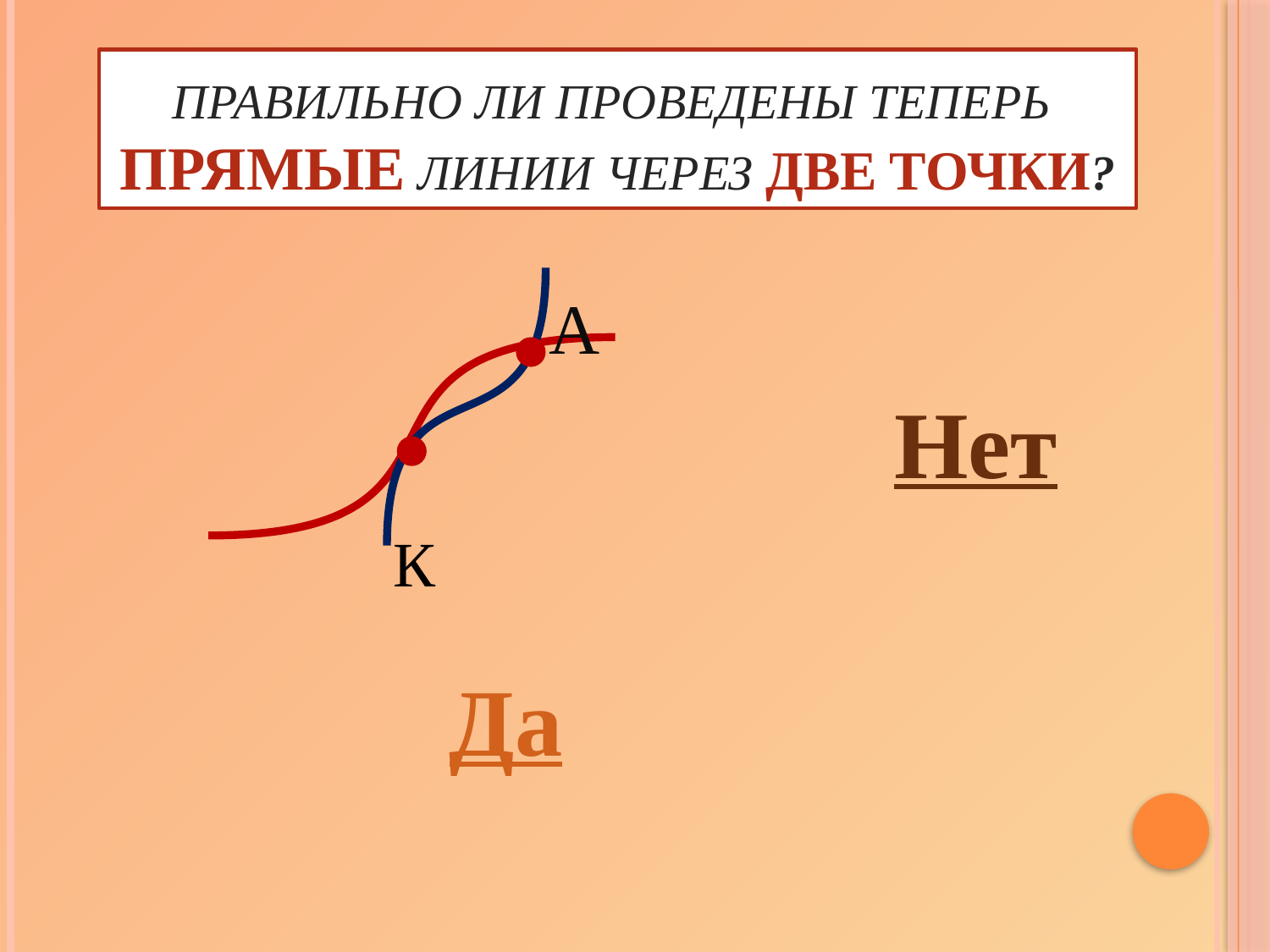

# Правильно ли проведены теперь  прямые линии через две точки?

	К

А

Нет

Да